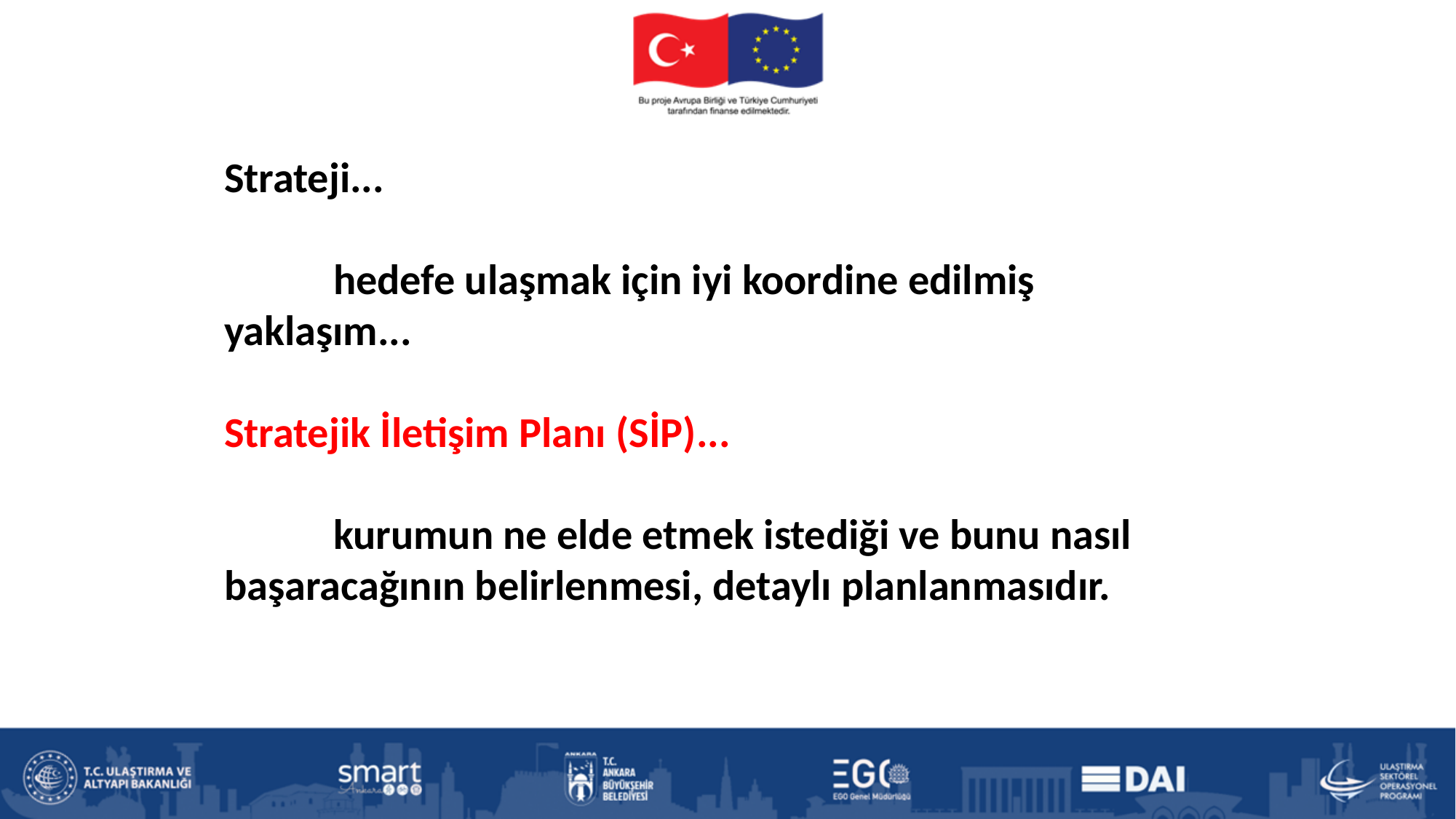

Strateji...

	hedefe ulaşmak için iyi koordine edilmiş yaklaşım...

Stratejik İletişim Planı (SİP)...

	kurumun ne elde etmek istediği ve bunu nasıl başaracağının belirlenmesi, detaylı planlanmasıdır.